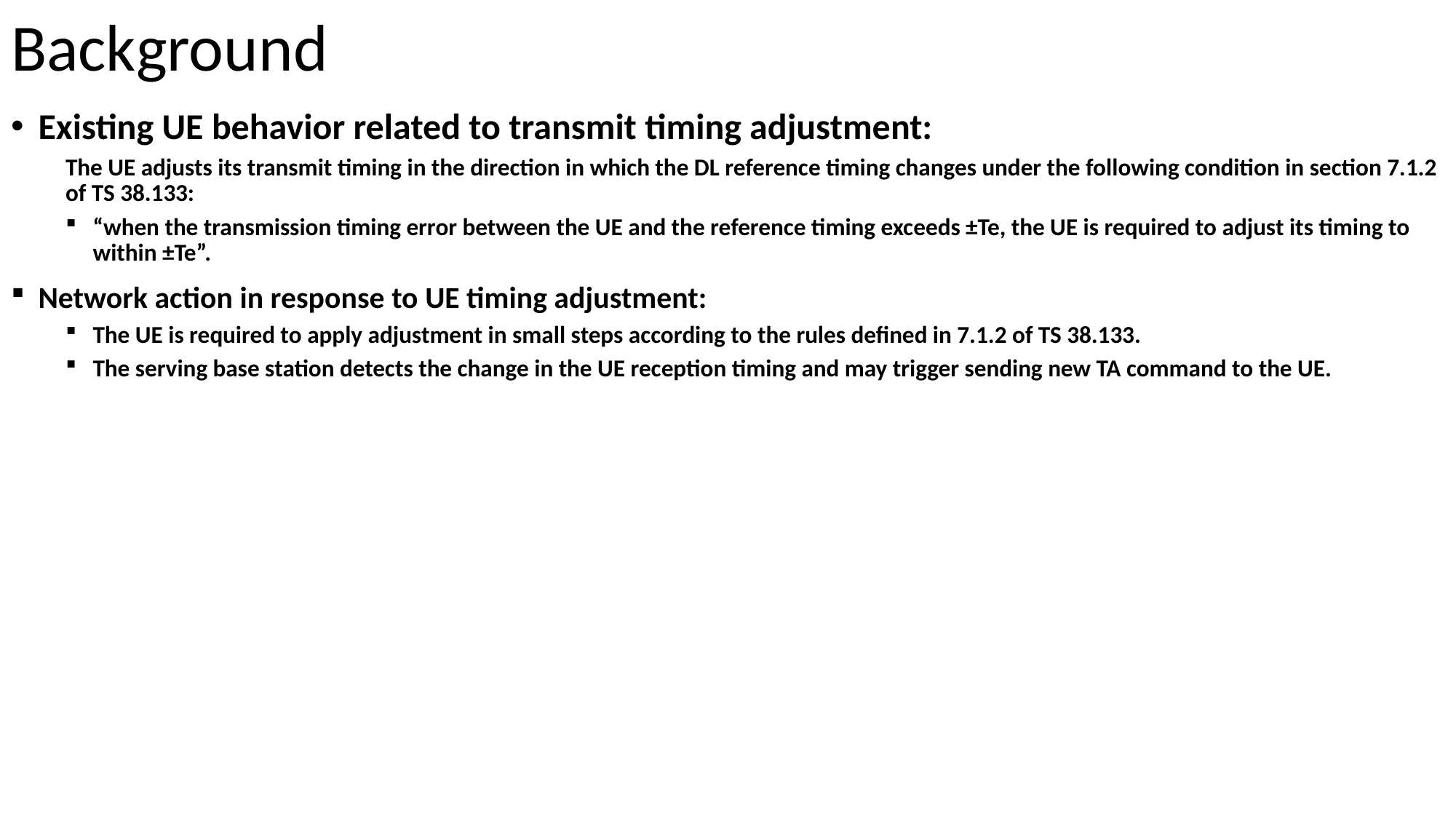

# Background
Existing UE behavior related to transmit timing adjustment:
The UE adjusts its transmit timing in the direction in which the DL reference timing changes under the following condition in section 7.1.2 of TS 38.133:
“when the transmission timing error between the UE and the reference timing exceeds ±Te, the UE is required to adjust its timing to within ±Te”.
Network action in response to UE timing adjustment:
The UE is required to apply adjustment in small steps according to the rules defined in 7.1.2 of TS 38.133.
The serving base station detects the change in the UE reception timing and may trigger sending new TA command to the UE.